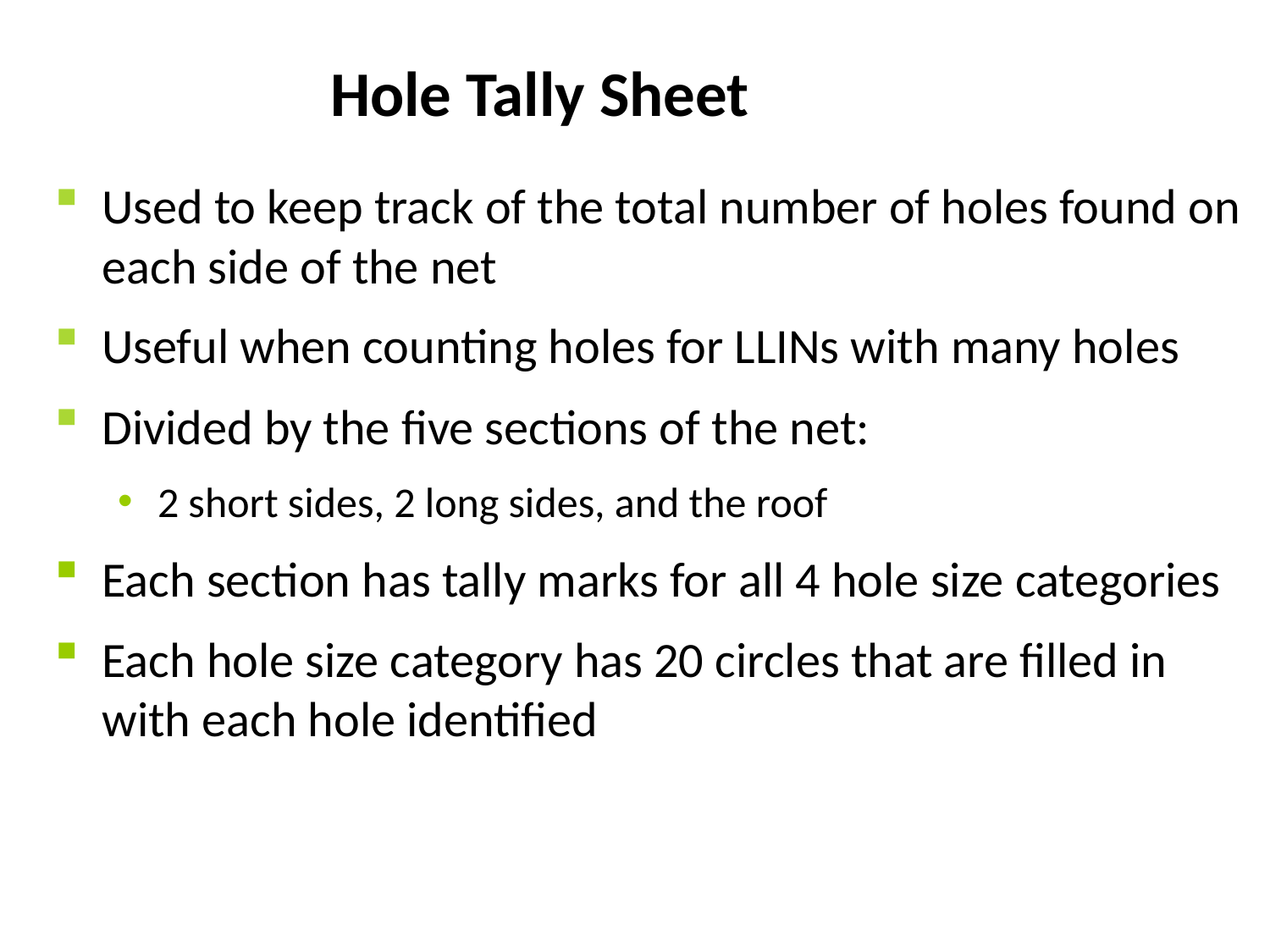

# Hole Tally Sheet
Used to keep track of the total number of holes found on each side of the net
Useful when counting holes for LLINs with many holes
Divided by the five sections of the net:
2 short sides, 2 long sides, and the roof
Each section has tally marks for all 4 hole size categories
Each hole size category has 20 circles that are filled in with each hole identified